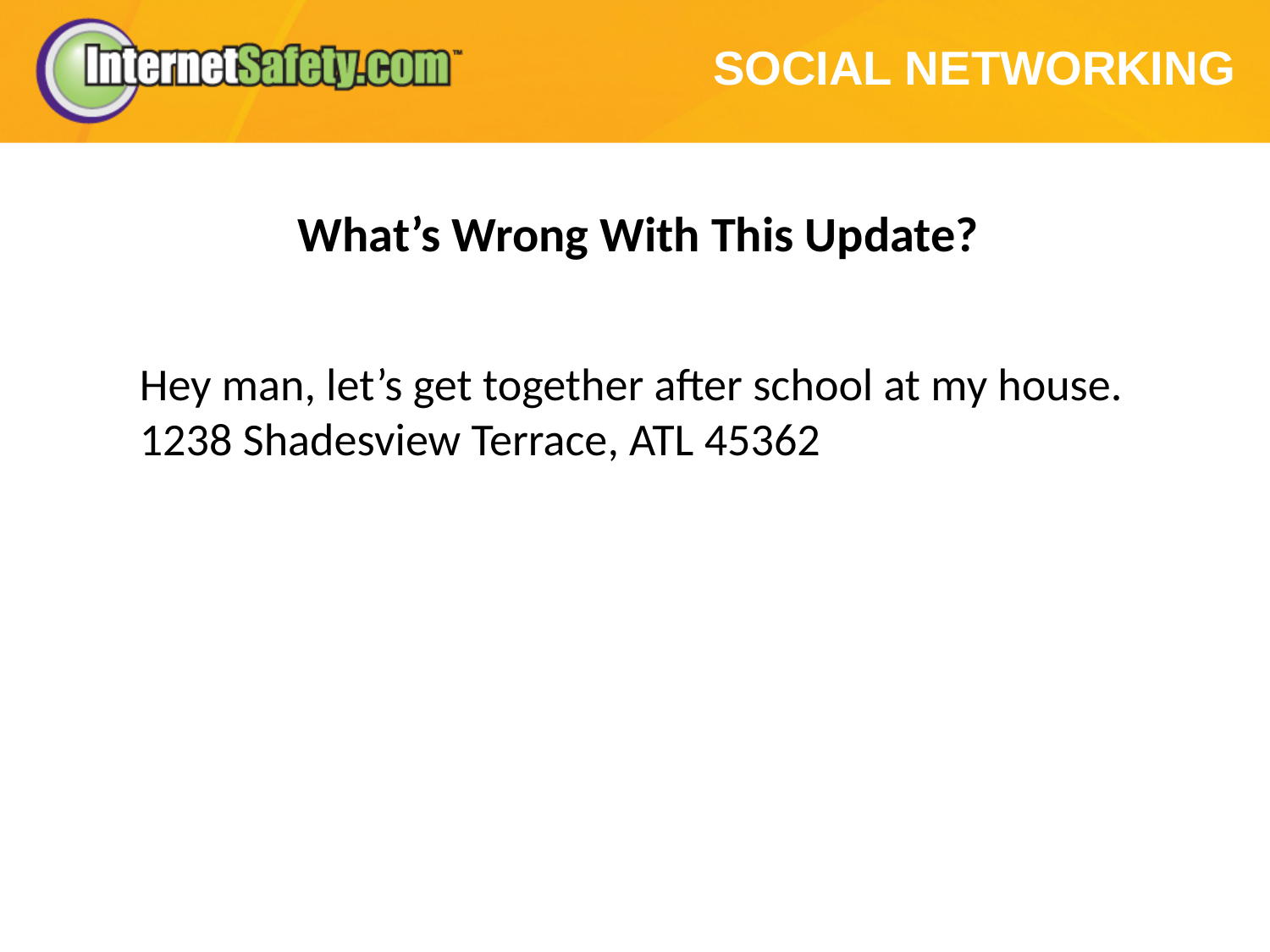

Social networking
What’s Wrong With This Update?
Hey man, let’s get together after school at my house. 1238 Shadesview Terrace, ATL 45362